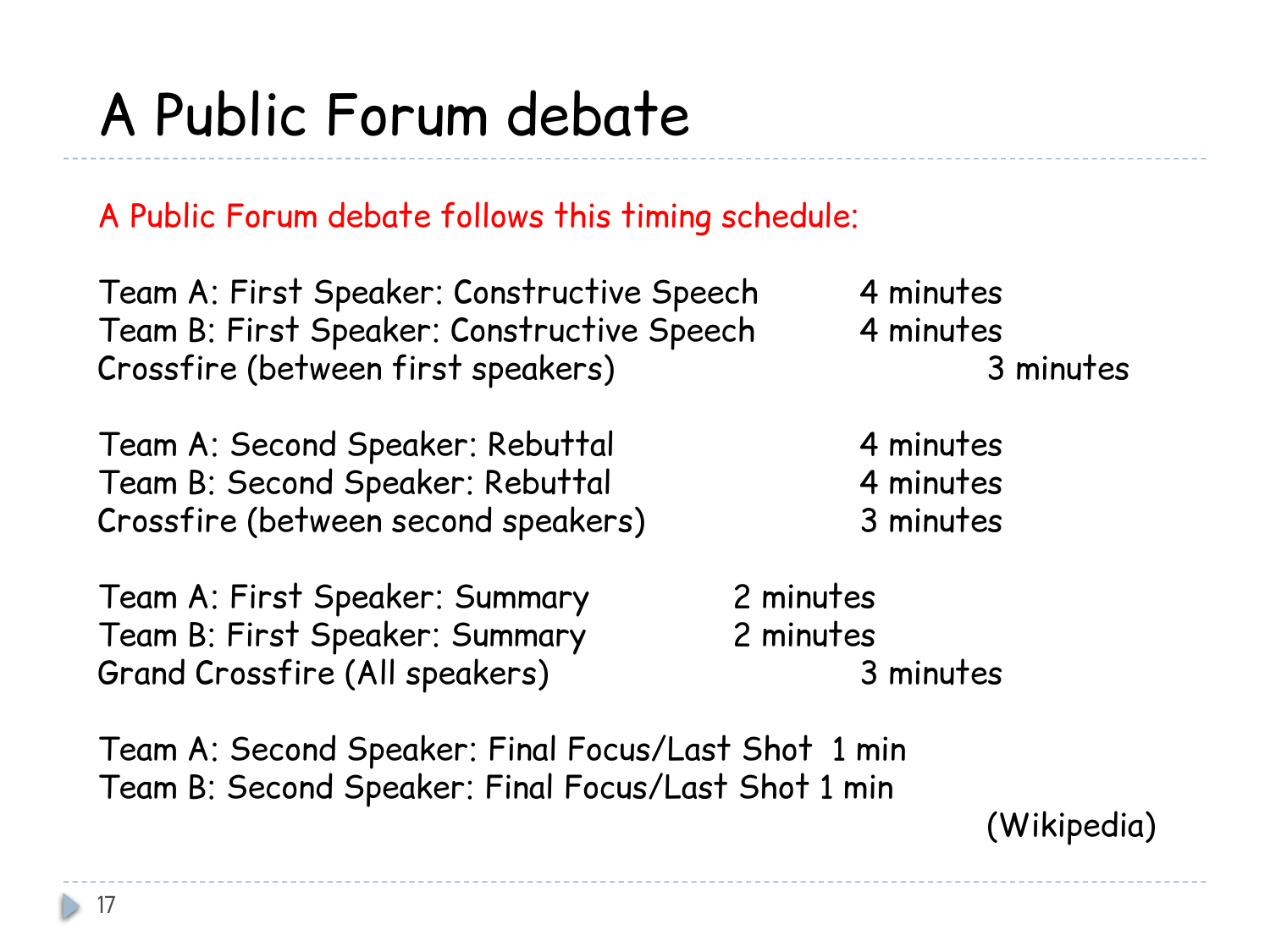

A Public Forum debate
A Public Forum debate follows this timing schedule:

Team A: First Speaker: Constructive Speech 	4 minutes
Team B: First Speaker: Constructive Speech 	4 minutes
Crossfire (between first speakers) 			3 minutes

Team A: Second Speaker: Rebuttal 		4 minutes
Team B: Second Speaker: Rebuttal 		4 minutes
Crossfire (between second speakers) 		3 minutes

Team A: First Speaker: Summary 		2 minutes
Team B: First Speaker: Summary 		2 minutes
Grand Crossfire (All speakers) 			3 minutes

Team A: Second Speaker: Final Focus/Last Shot  1 min
Team B: Second Speaker: Final Focus/Last Shot 1 min
							(Wikipedia)

17